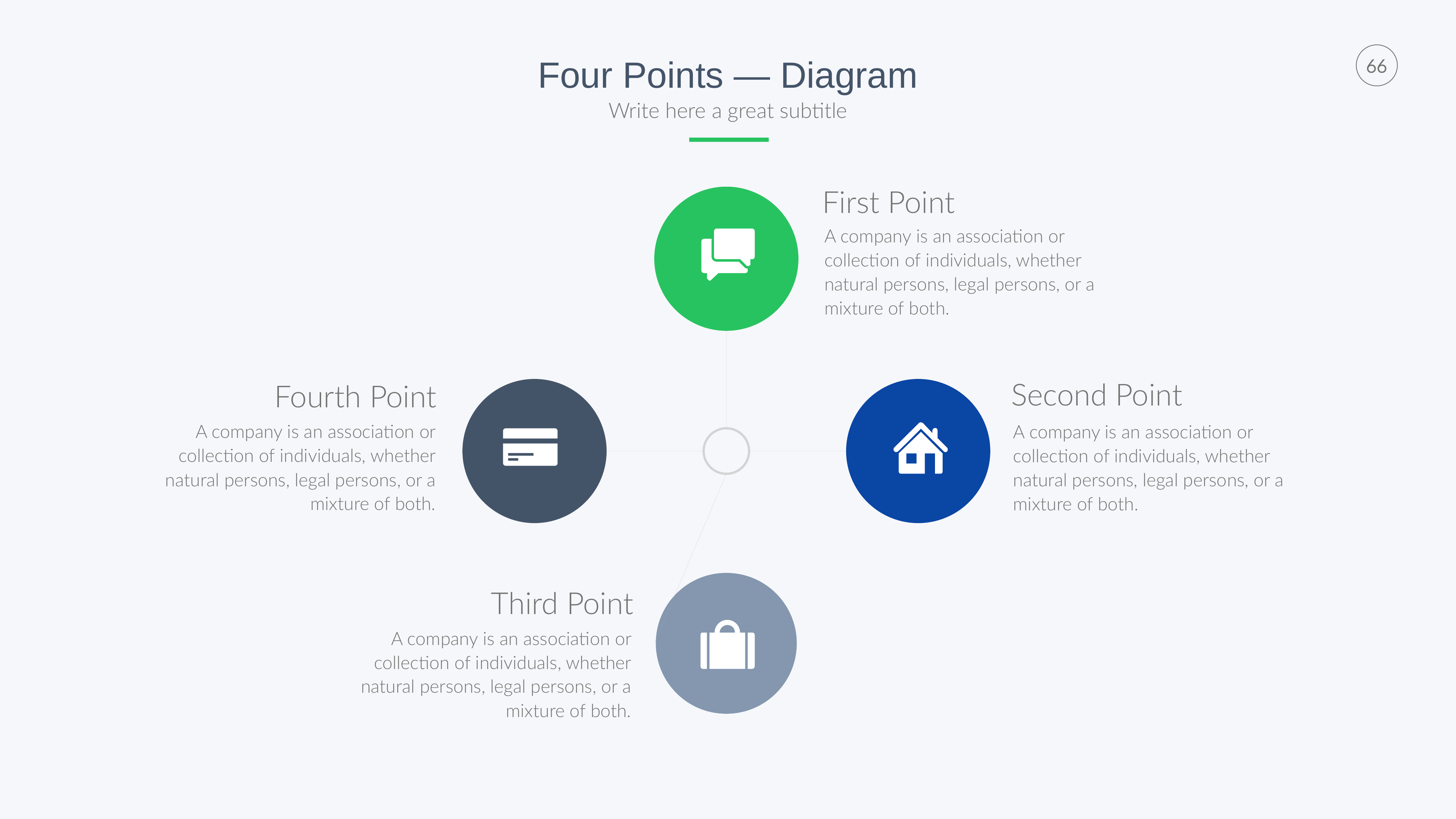

Four Points — Diagram
Write here a great subtitle

First Point

A company is an association or collection of individuals, whether natural persons, legal persons, or a mixture of both.

Second Point
Fourth Point

A company is an association or collection of individuals, whether natural persons, legal persons, or a mixture of both.
A company is an association or collection of individuals, whether natural persons, legal persons, or a mixture of both.

Third Point

A company is an association or collection of individuals, whether natural persons, legal persons, or a mixture of both.